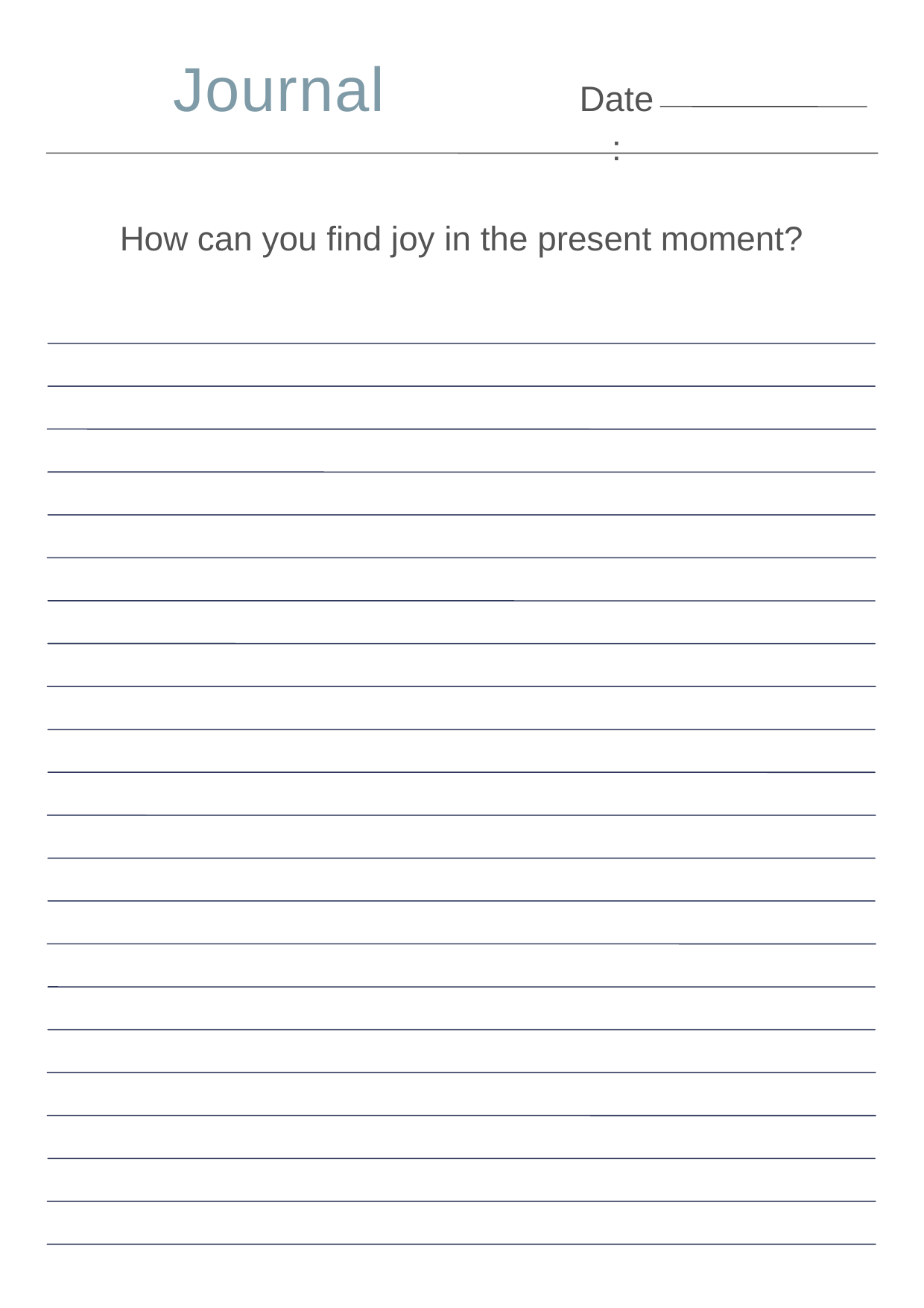

Journal
Date:

How can you find joy in the present moment?